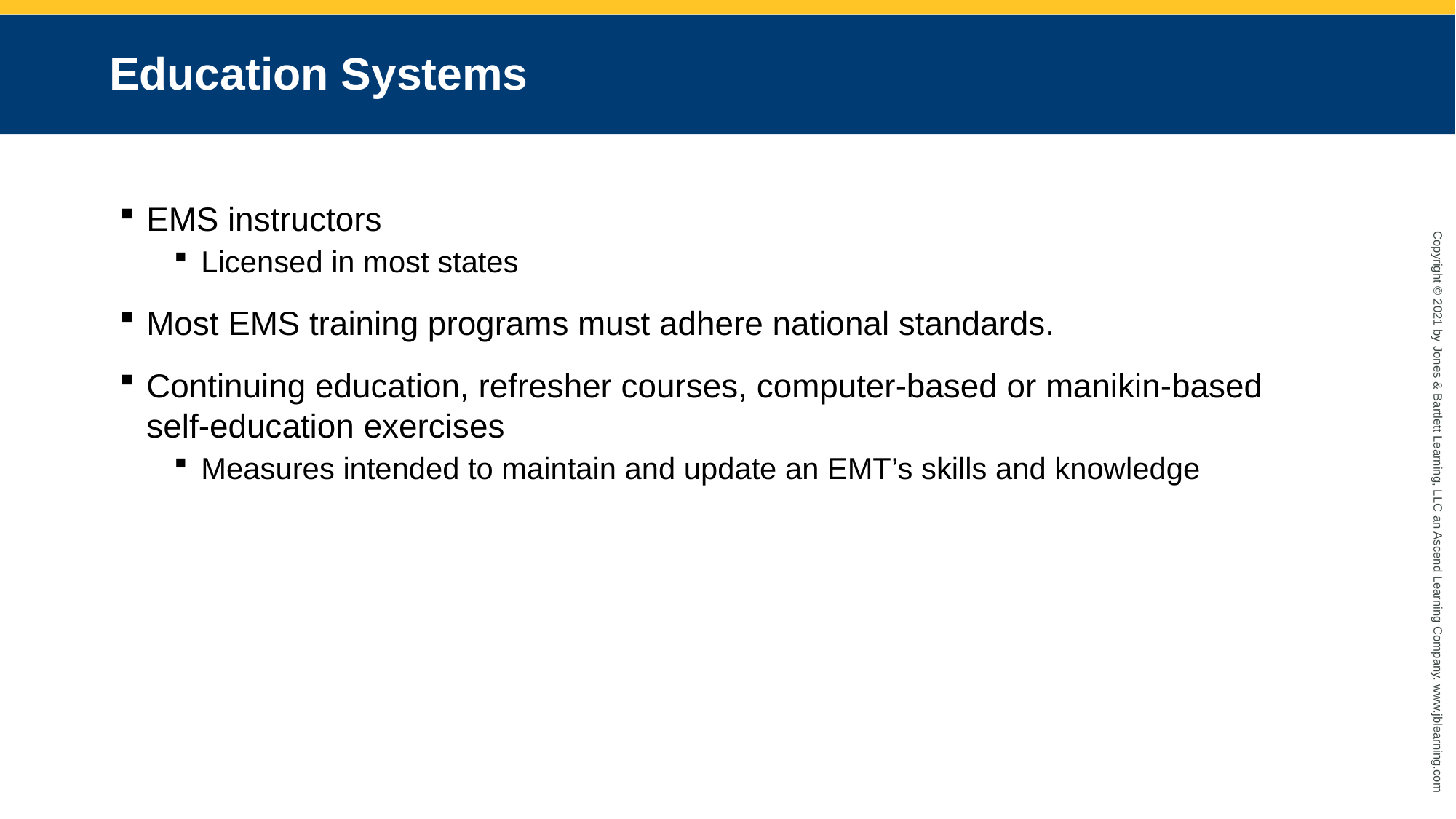

Education Systems
EMS instructors
Licensed in most states
Most EMS training programs must adhere national standards.
Continuing education, refresher courses, computer-based or manikin-based self-education exercises
Measures intended to maintain and update an EMT’s skills and knowledge